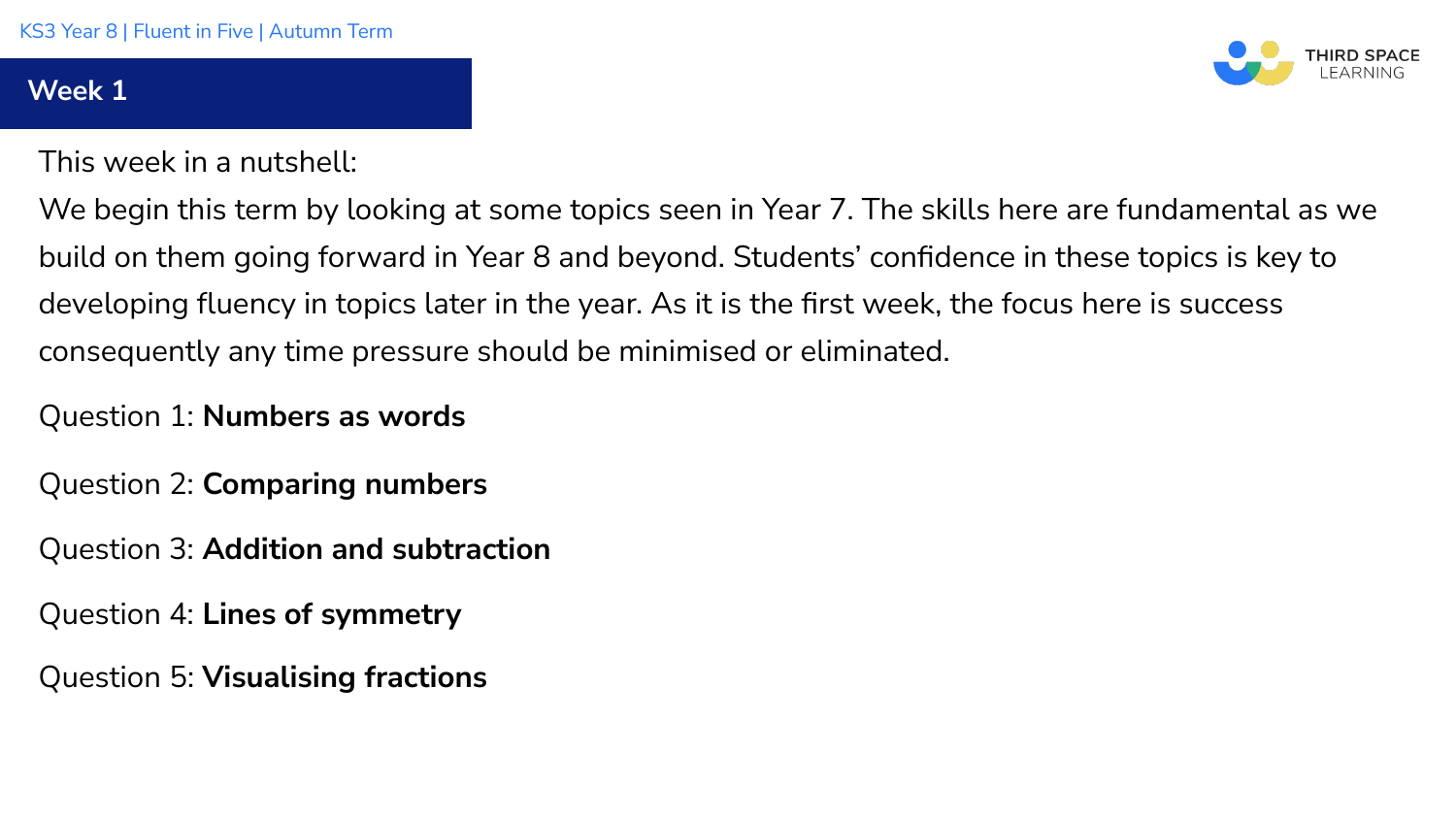

Week 1
| This week in a nutshell: We begin this term by looking at some topics seen in Year 7. The skills here are fundamental as we build on them going forward in Year 8 and beyond. Students’ confidence in these topics is key to developing fluency in topics later in the year. As it is the first week, the focus here is success consequently any time pressure should be minimised or eliminated. |
| --- |
| Question 1: Numbers as words |
| Question 2: Comparing numbers |
| Question 3: Addition and subtraction |
| Question 4: Lines of symmetry |
| Question 5: Visualising fractions |